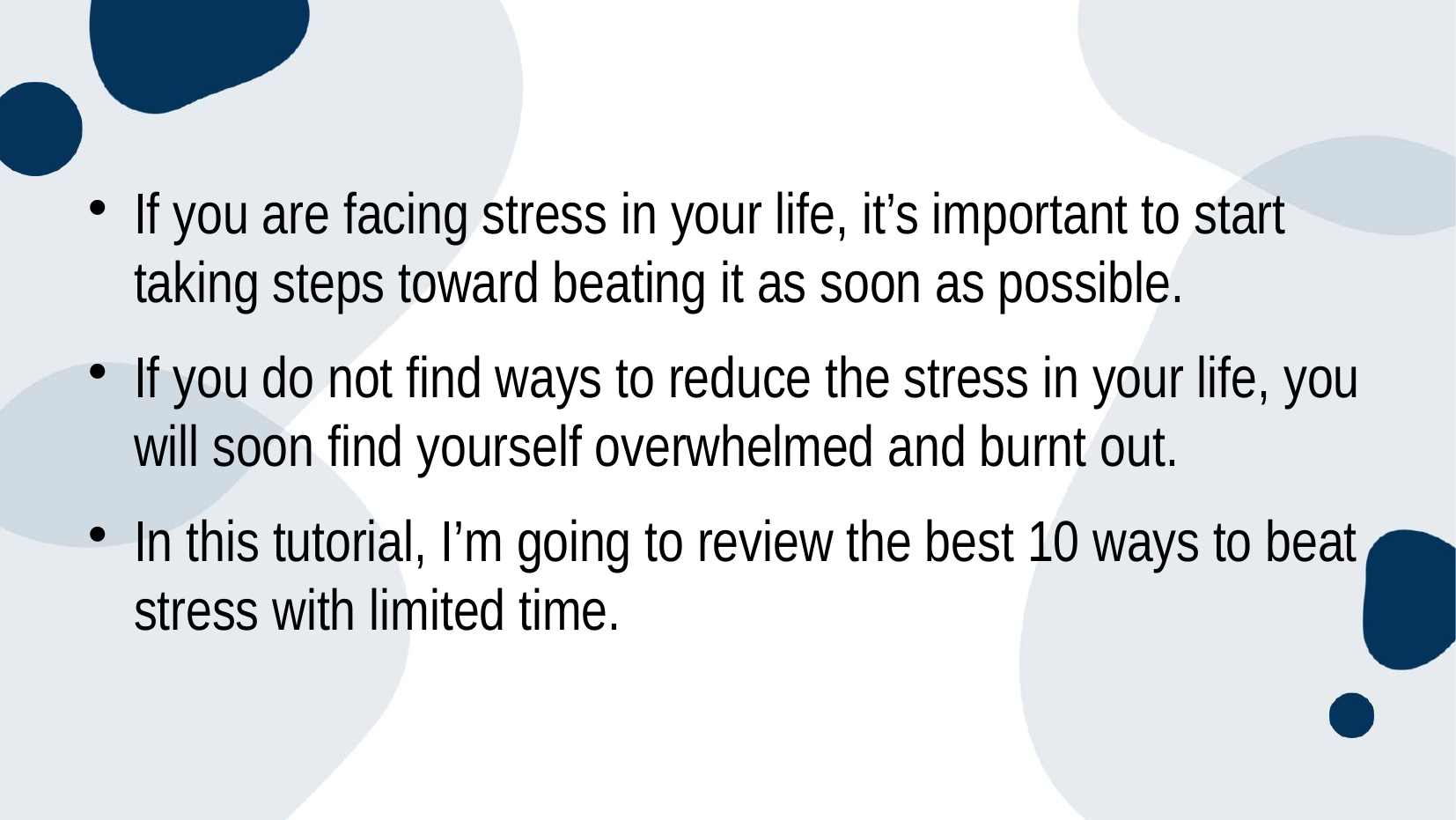

If you are facing stress in your life, it’s important to start taking steps toward beating it as soon as possible.
If you do not find ways to reduce the stress in your life, you will soon find yourself overwhelmed and burnt out.
In this tutorial, I’m going to review the best 10 ways to beat stress with limited time.